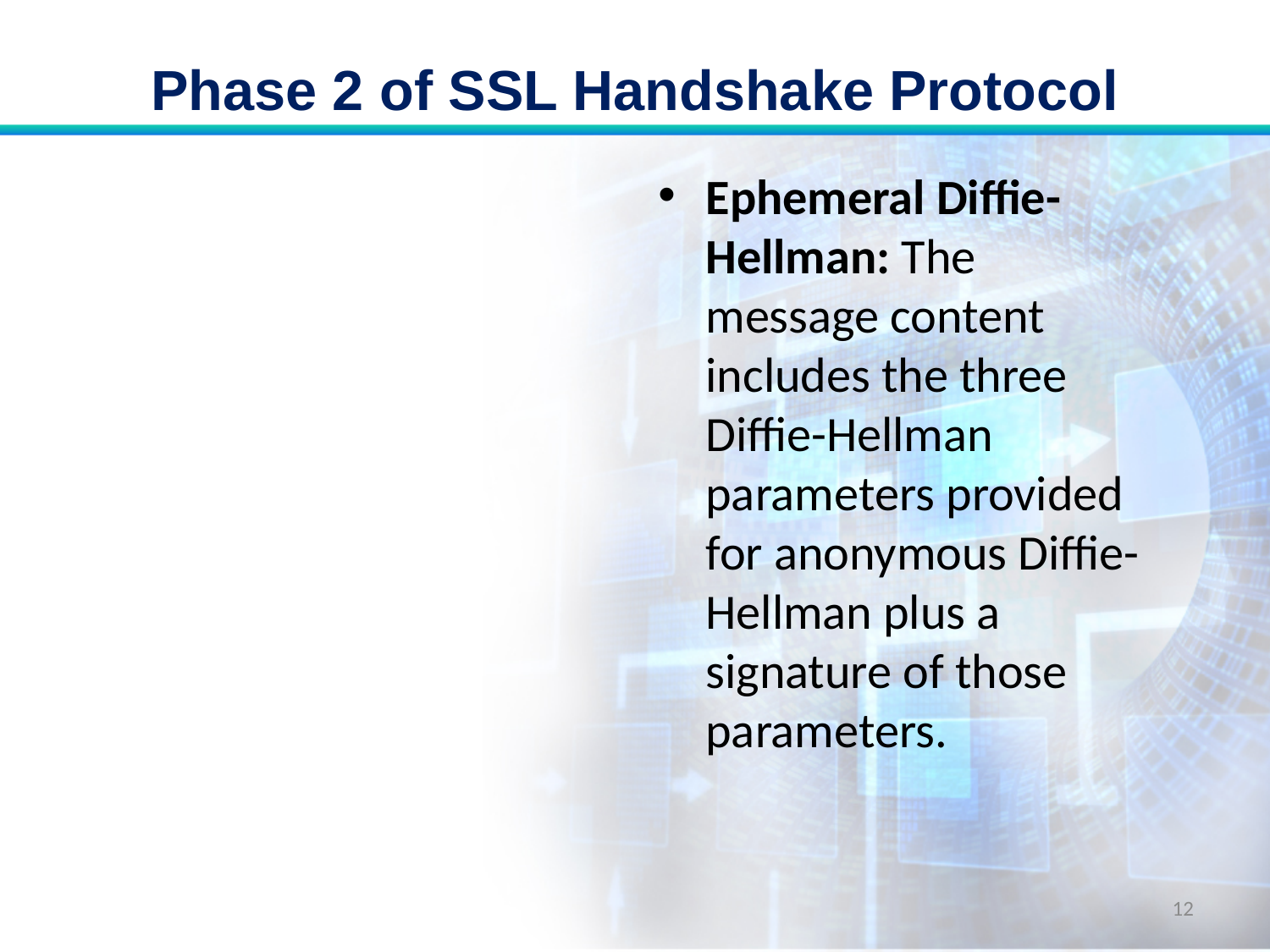

# Phase 2 of SSL Handshake Protocol
Ephemeral Diffie-Hellman: The message content includes the three Diffie-Hellman parameters provided for anonymous Diffie-Hellman plus a signature of those parameters.
12